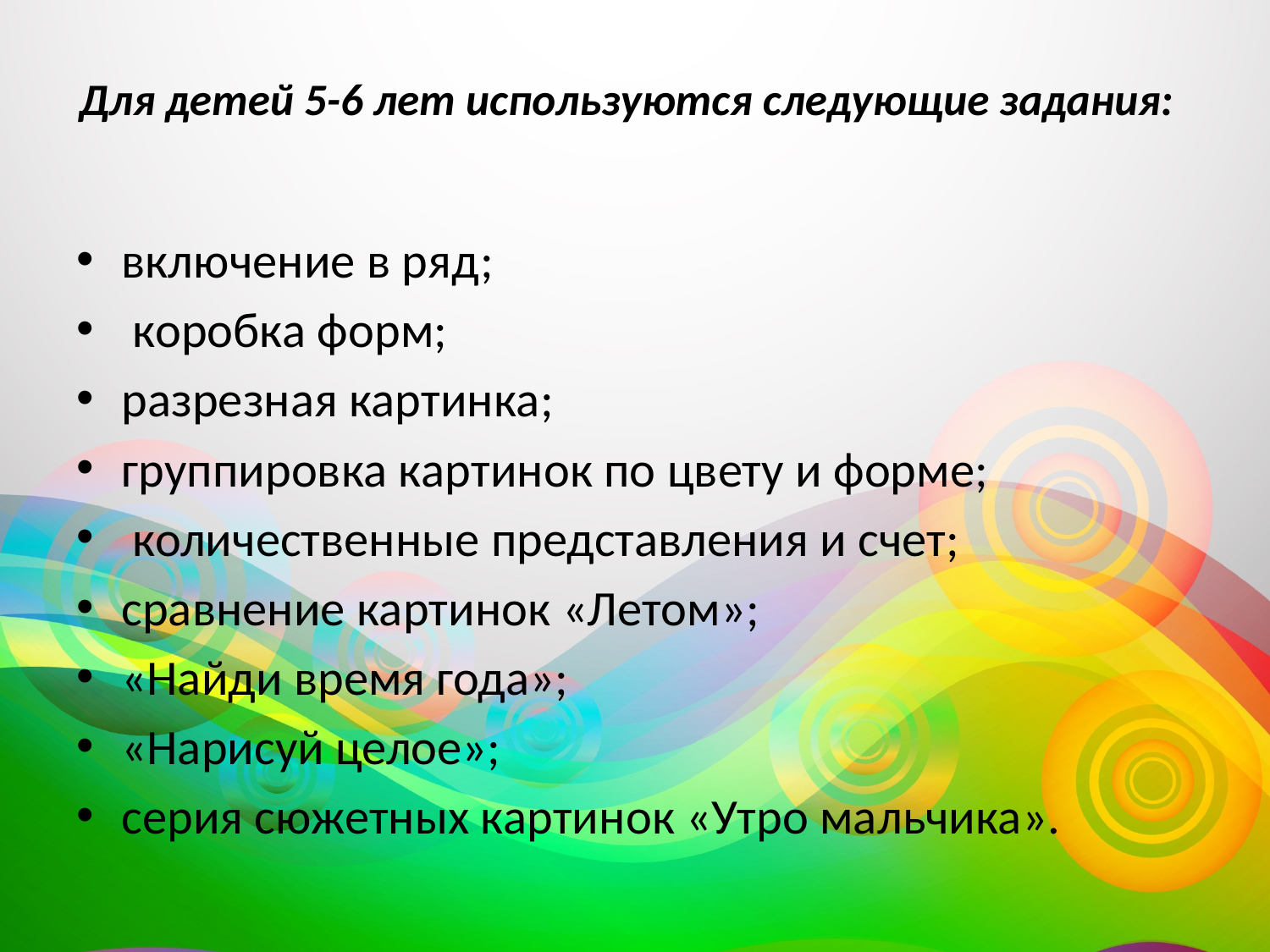

# Для детей 5-6 лет используются следующие задания:
включение в ряд;
 коробка форм;
разрезная картинка;
группировка картинок по цвету и форме;
 количественные представления и счет;
сравнение картинок «Летом»;
«Найди время года»;
«Нарисуй целое»;
серия сюжетных картинок «Утро мальчика».